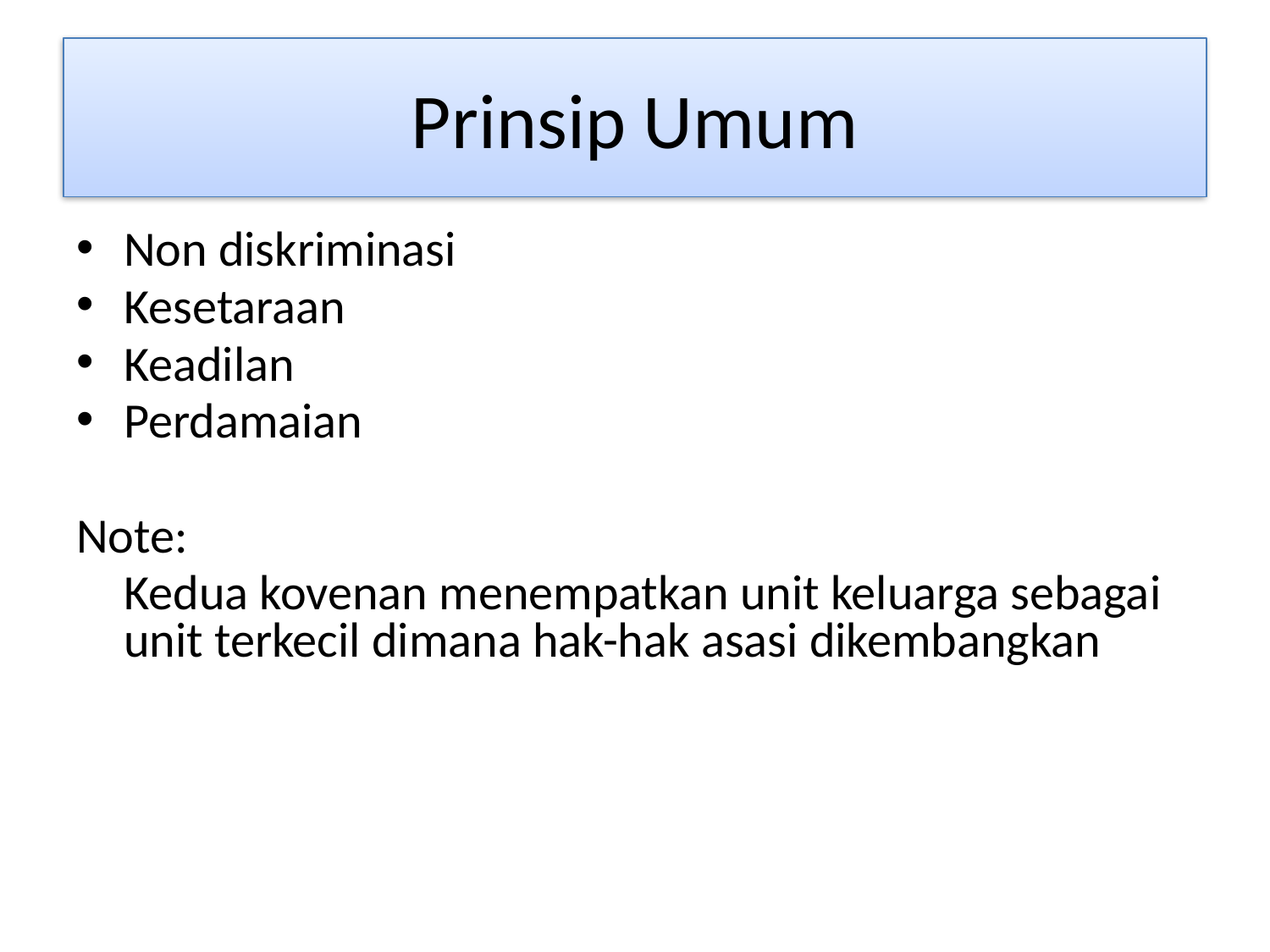

# Prinsip Umum
Non diskriminasi
Kesetaraan
Keadilan
Perdamaian

Note:
	Kedua kovenan menempatkan unit keluarga sebagai unit terkecil dimana hak-hak asasi dikembangkan